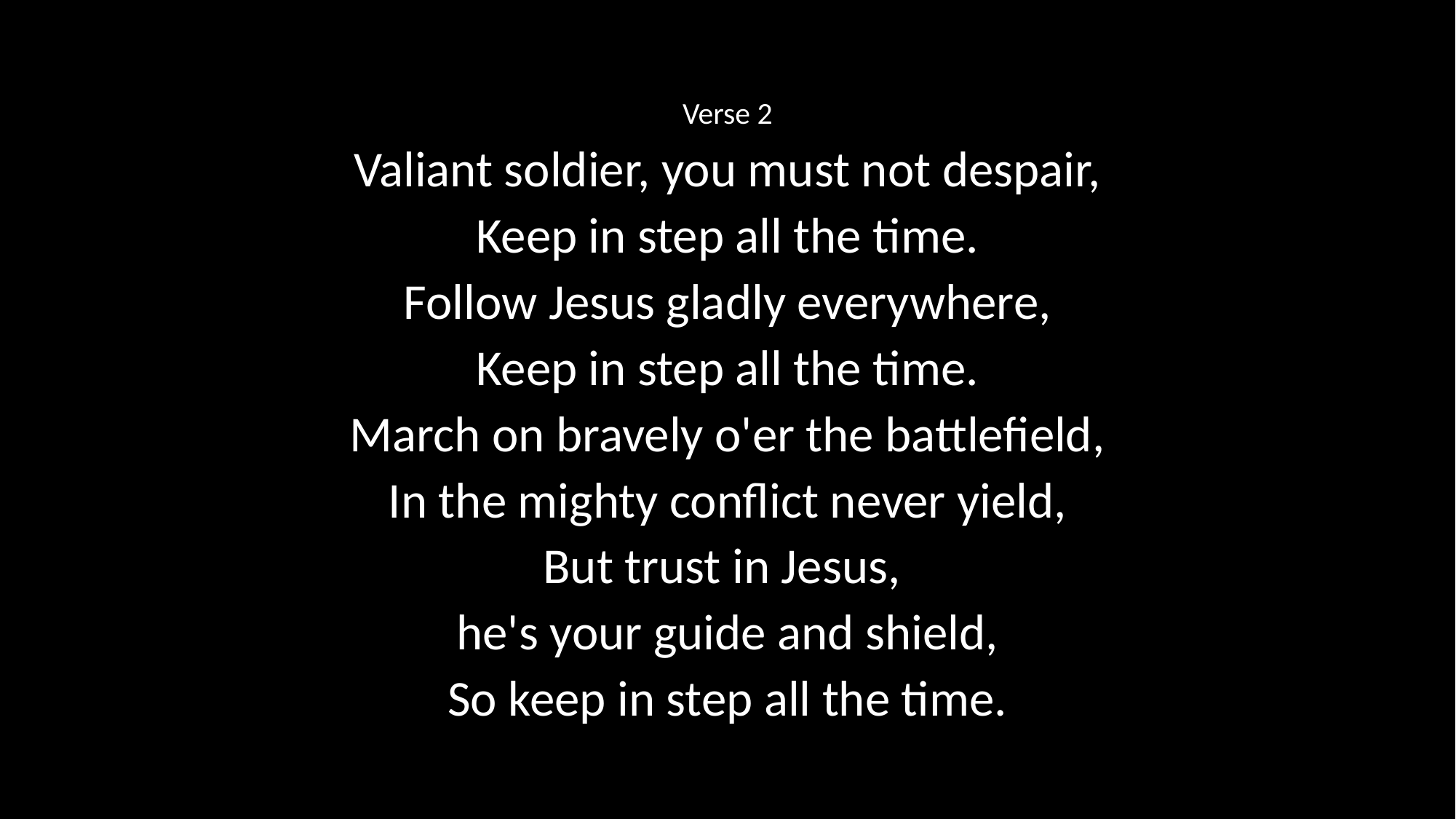

Verse 2
Valiant soldier, you must not despair,
Keep in step all the time.
Follow Jesus gladly everywhere,
Keep in step all the time.
March on bravely o'er the battlefield,
In the mighty conflict never yield,
But trust in Jesus,
he's your guide and shield,
So keep in step all the time.